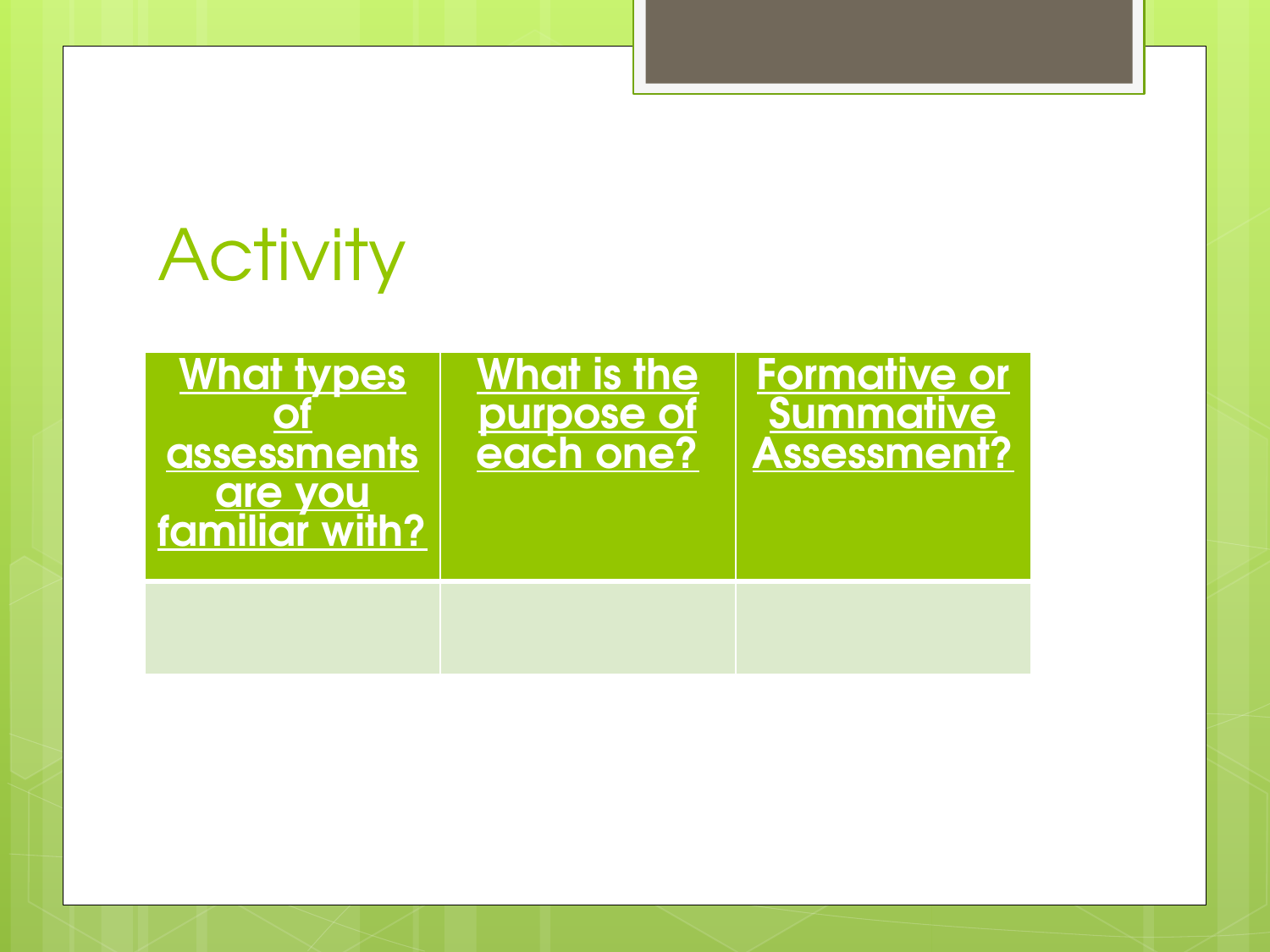

# Activity
| What types of assessments are you familiar with? | What is the purpose of each one? | Formative or Summative Assessment? |
| --- | --- | --- |
|  |  |  |